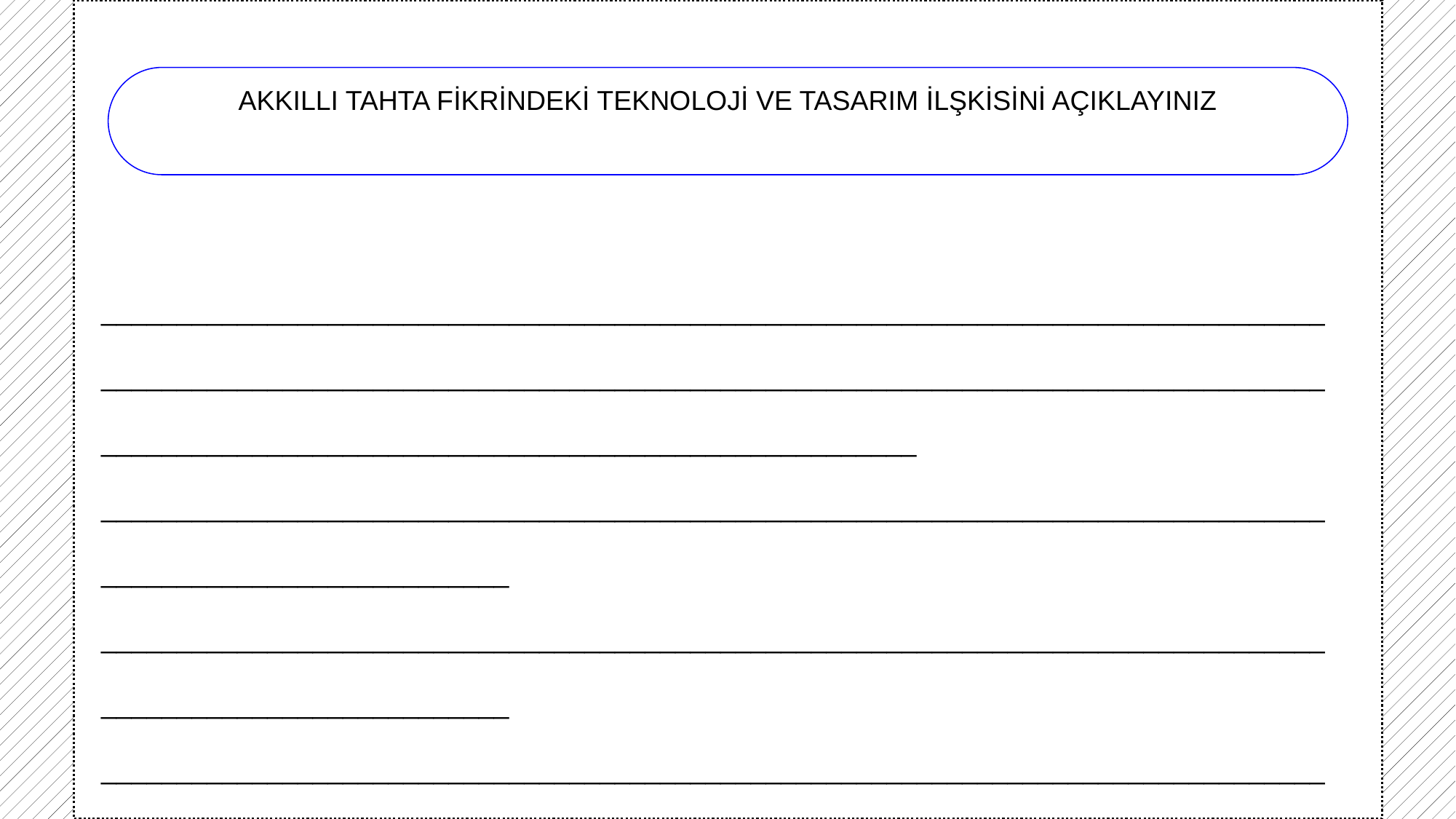

AKKILLI TAHTA FİKRİNDEKİ TEKNOLOJİ VE TASARIM İLŞKİSİNİ AÇIKLAYINIZ
________________________________________________________________________________________________________________________________________________________________________________________________________________________
____________________________________________________________________________________________________________
____________________________________________________________________________________________________________
____________________________________________________________________________________________________________